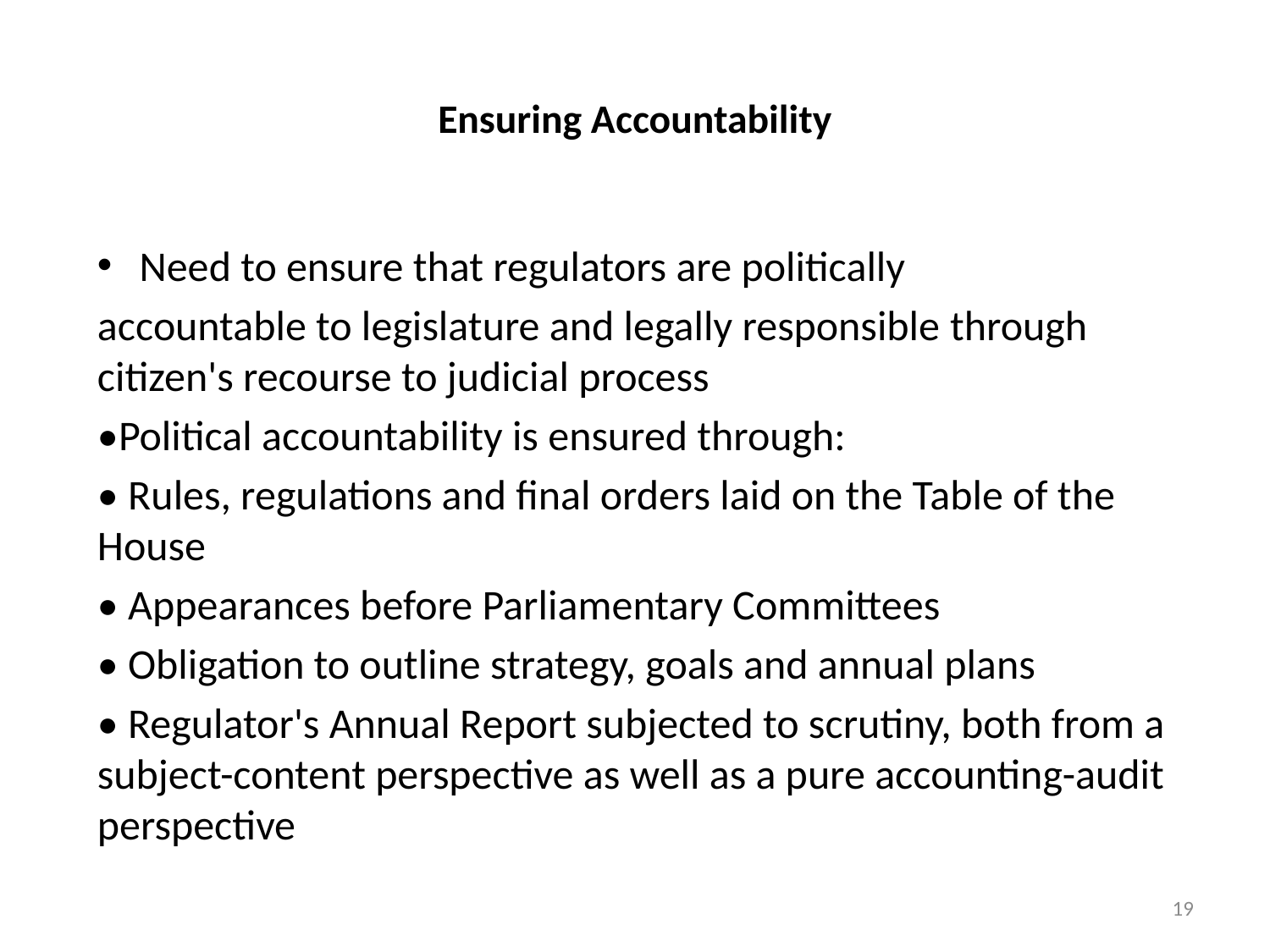

# Ensuring Accountability
Need to ensure that regulators are politically
accountable to legislature and legally responsible through citizen's recourse to judicial process
•Political accountability is ensured through:
• Rules, regulations and final orders laid on the Table of the House
• Appearances before Parliamentary Committees
• Obligation to outline strategy, goals and annual plans
• Regulator's Annual Report subjected to scrutiny, both from a subject-content perspective as well as a pure accounting-audit perspective

19